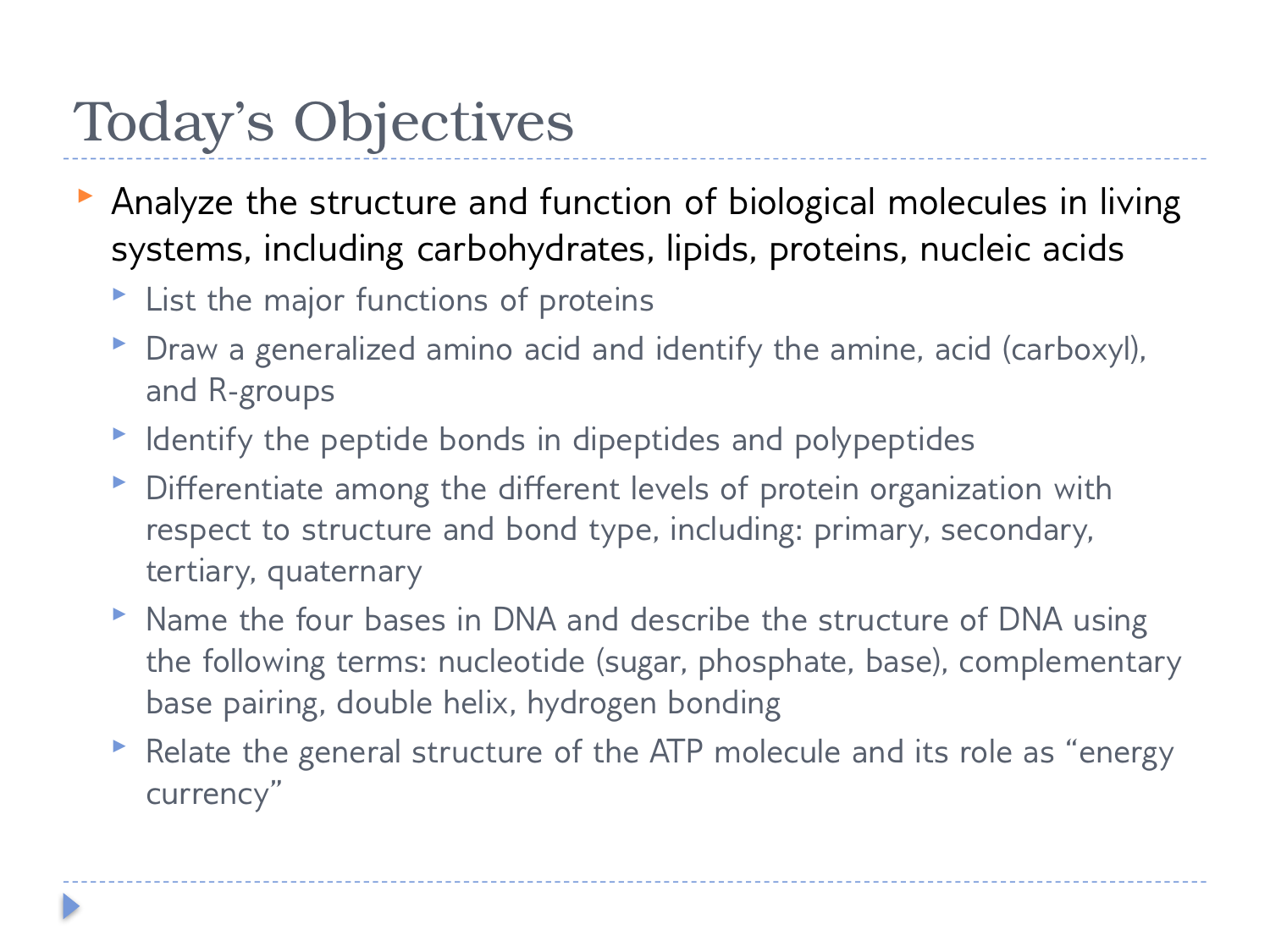

# Today’s Objectives
Analyze the structure and function of biological molecules in living systems, including carbohydrates, lipids, proteins, nucleic acids
List the major functions of proteins
Draw a generalized amino acid and identify the amine, acid (carboxyl), and R-groups
Identify the peptide bonds in dipeptides and polypeptides
Differentiate among the different levels of protein organization with respect to structure and bond type, including: primary, secondary, tertiary, quaternary
Name the four bases in DNA and describe the structure of DNA using the following terms: nucleotide (sugar, phosphate, base), complementary base pairing, double helix, hydrogen bonding
Relate the general structure of the ATP molecule and its role as “energy currency”